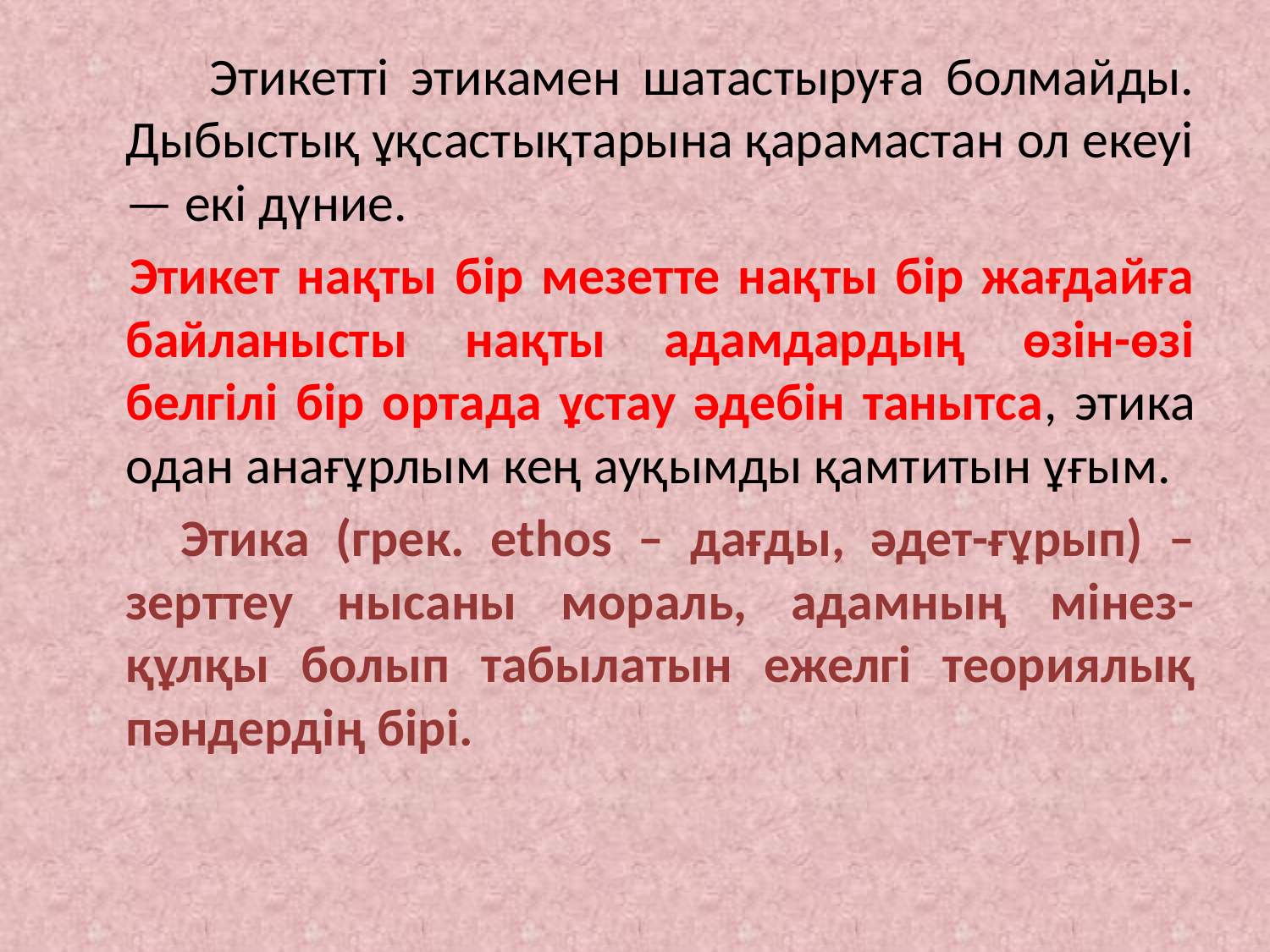

Этикетті этикамен шатастыруға болмайды. Дыбыстық ұқсастықтарына қарамастан ол екеуі — екі дүние.
   Этикет нақты бір мезетте нақты бір жағдайға байланысты нақты адамдардың өзін-өзі белгілі бір ортада ұстау әдебін танытса, этика одан анағұрлым кең ауқымды қамтитын ұғым.
    Этика (грек. ethos – дағды, әдет-ғұрып) – зерттеу нысаны мораль, адамның мінез-құлқы болып табылатын ежелгі теориялық пәндердің бірі.